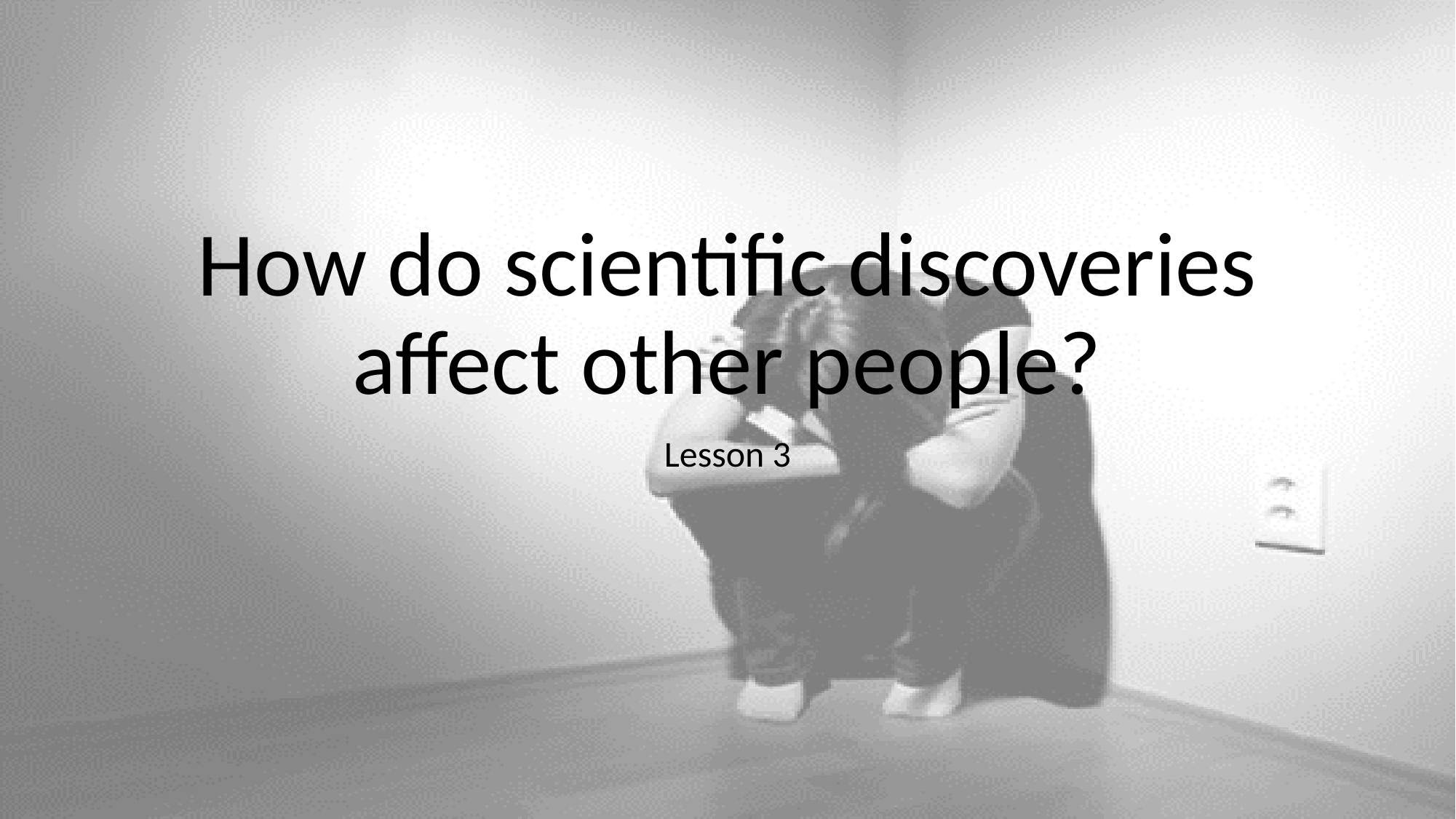

# How do scientific discoveries affect other people?
Lesson 3